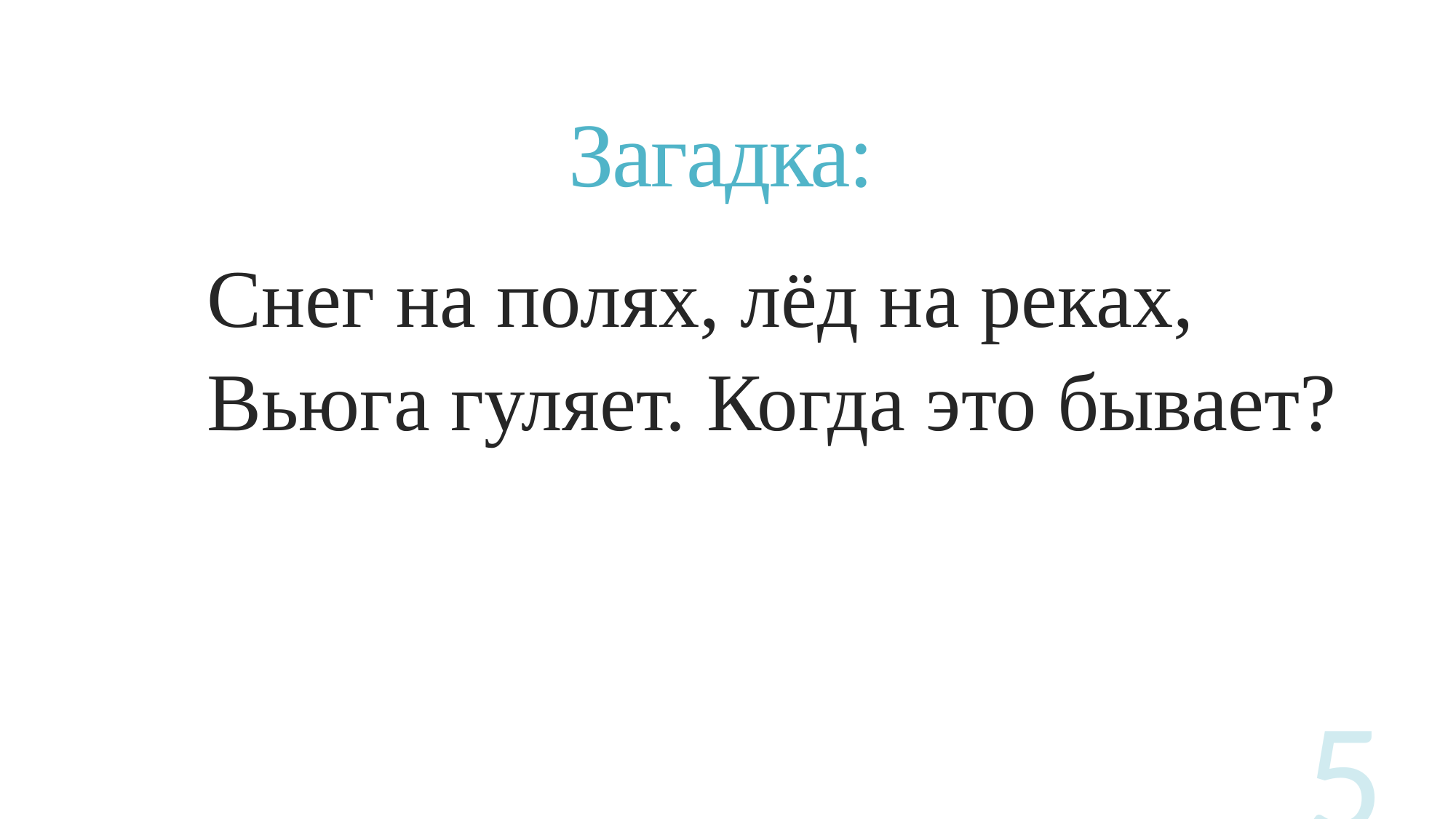

# Загадка:
Снег на полях, лёд на реках,
Вьюга гуляет. Когда это бывает?

5